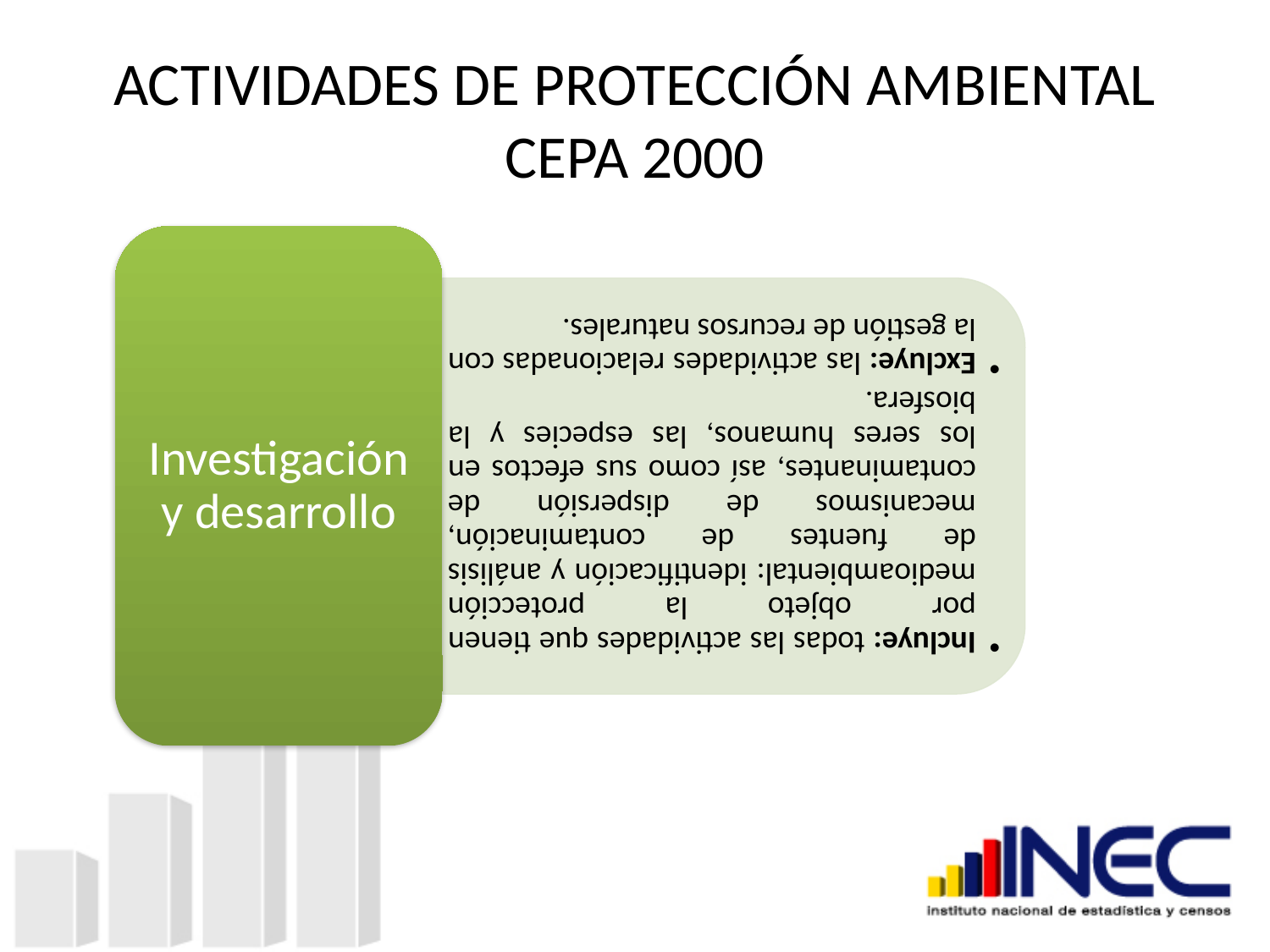

# ACTIVIDADES DE PROTECCIÓN AMBIENTAL CEPA 2000
Incluye: todas las actividades que tienen por objeto la protección medioambiental: identificación y análisis de fuentes de contaminación, mecanismos de dispersión de contaminantes, así como sus efectos en los seres humanos, las especies y la biosfera.
Excluye: las actividades relacionadas con la gestión de recursos naturales.
Investigación y desarrollo